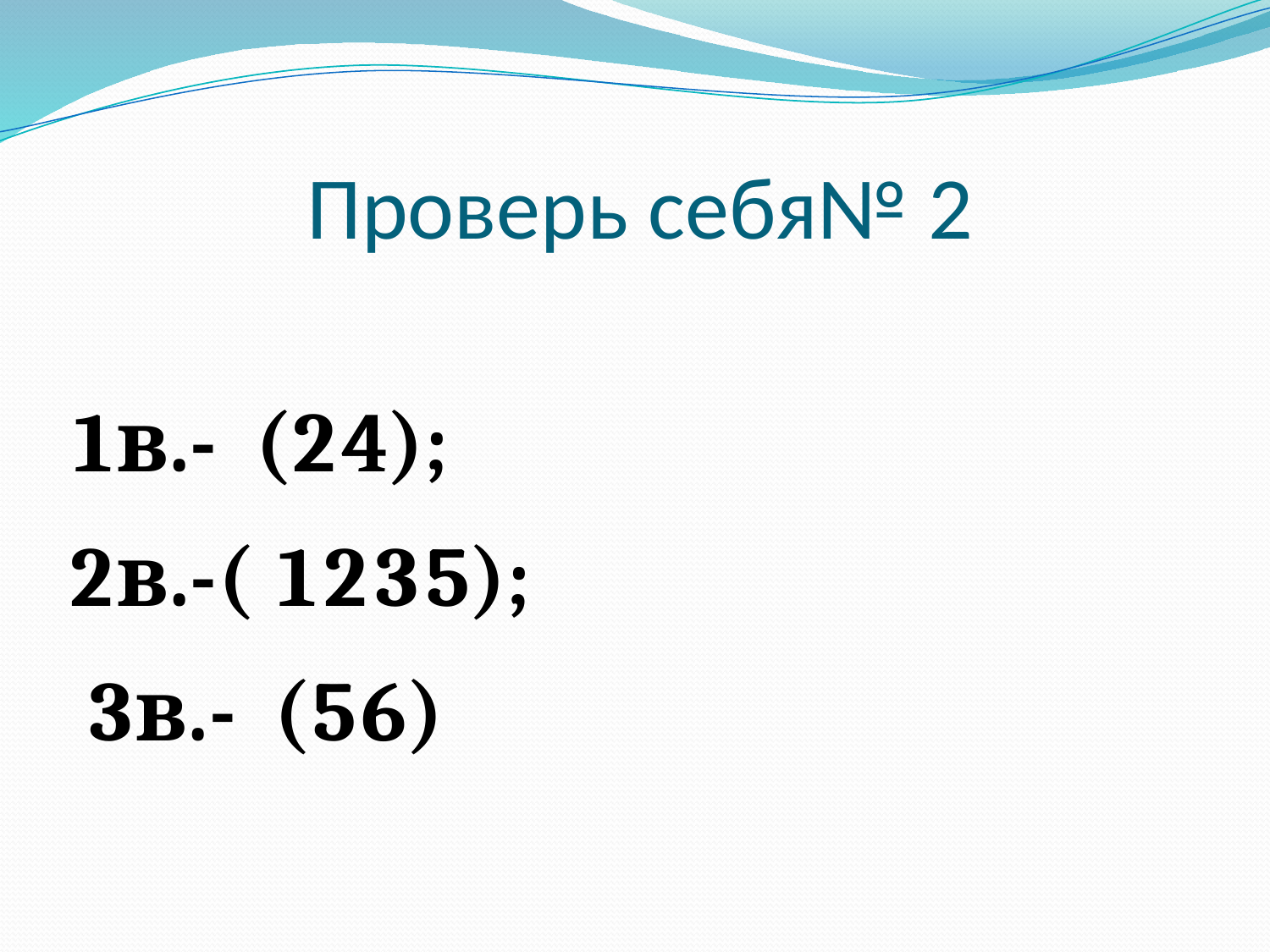

# Проверь себя№ 2
1в.-  (24);
2в.-( 1235);
 3в.-  (56)